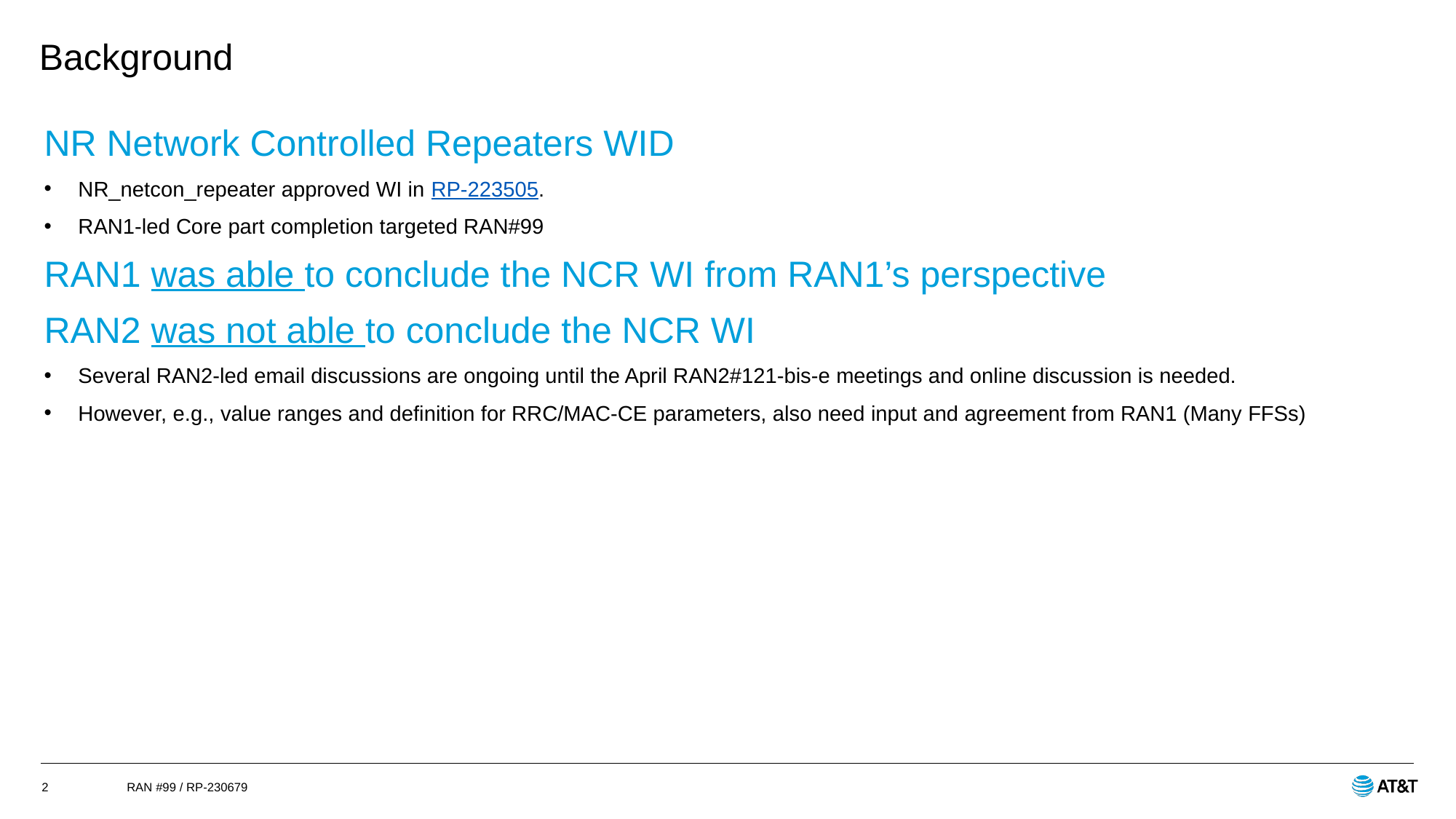

# Background
NR Network Controlled Repeaters WID
NR_netcon_repeater approved WI in RP-223505.
RAN1-led Core part completion targeted RAN#99
RAN1 was able to conclude the NCR WI from RAN1’s perspective
RAN2 was not able to conclude the NCR WI
Several RAN2-led email discussions are ongoing until the April RAN2#121-bis-e meetings and online discussion is needed.
However, e.g., value ranges and definition for RRC/MAC-CE parameters, also need input and agreement from RAN1 (Many FFSs)

2
RAN #99 / RP-230679